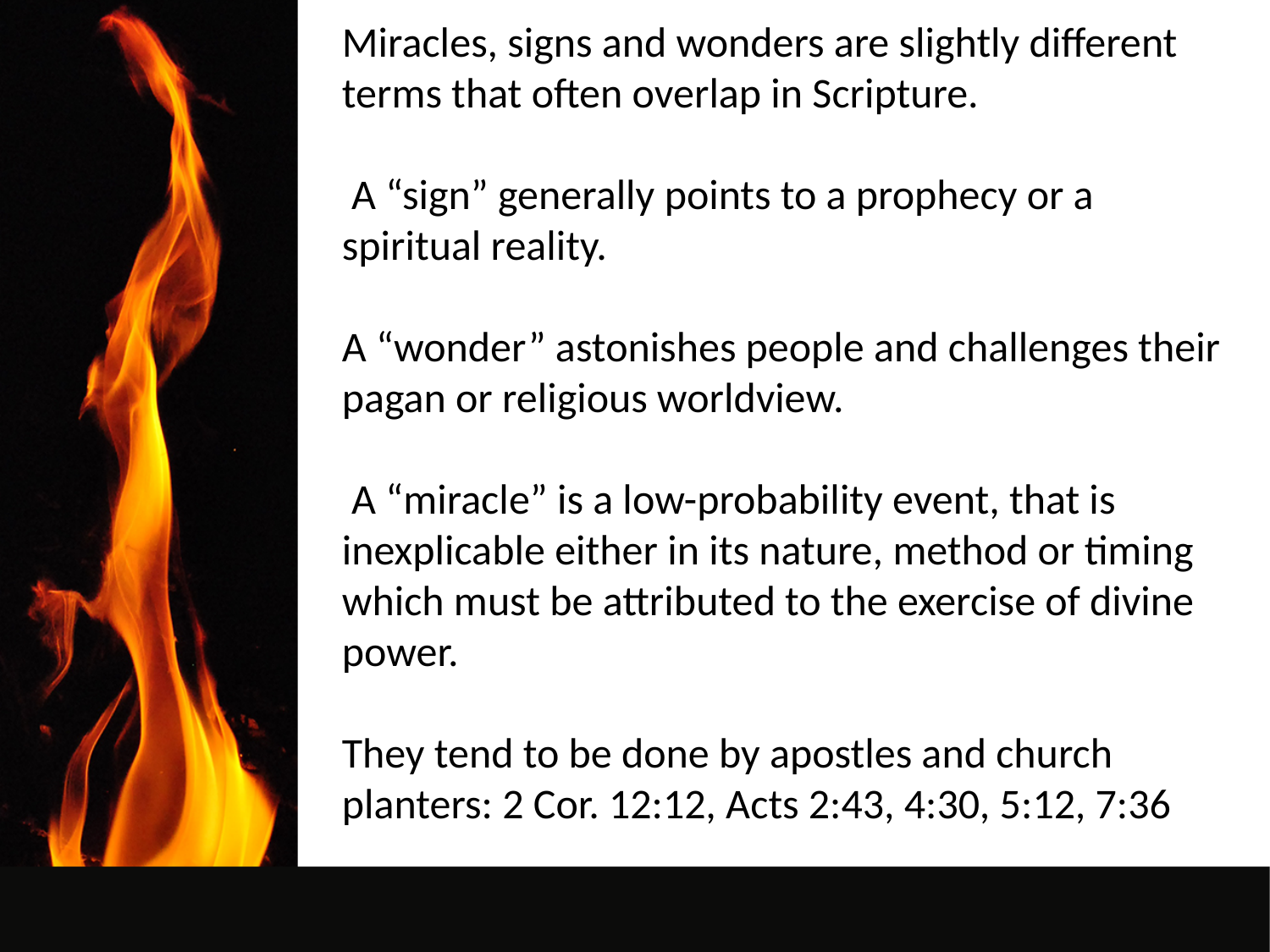

Miracles, signs and wonders are slightly different terms that often overlap in Scripture.
 A “sign” generally points to a prophecy or a spiritual reality.
A “wonder” astonishes people and challenges their pagan or religious worldview.
 A “miracle” is a low-probability event, that is inexplicable either in its nature, method or timing which must be attributed to the exercise of divine power.
They tend to be done by apostles and church planters: 2 Cor. 12:12, Acts 2:43, 4:30, 5:12, 7:36